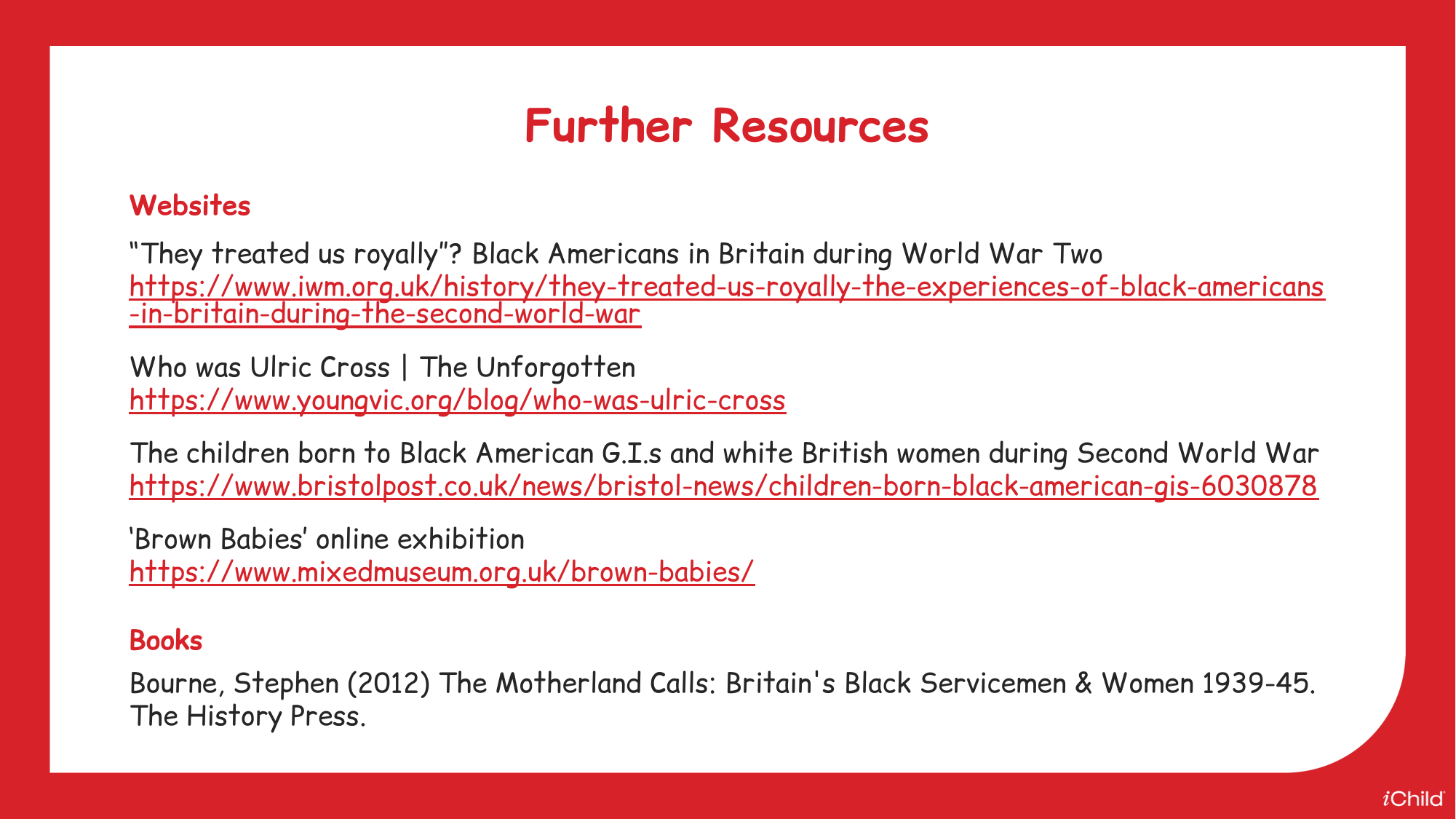

Further Resources
Websites
“They treated us royally”? Black Americans in Britain during World War Two
https://www.iwm.org.uk/history/they-treated-us-royally-the-experiences-of-black-americans-in-britain-during-the-second-world-war
Who was Ulric Cross | The Unforgotten
https://www.youngvic.org/blog/who-was-ulric-cross
The children born to Black American G.I.s and white British women during Second World War
https://www.bristolpost.co.uk/news/bristol-news/children-born-black-american-gis-6030878
‘Brown Babies’ online exhibition
https://www.mixedmuseum.org.uk/brown-babies/
Books
Bourne, Stephen (2012) The Motherland Calls: Britain's Black Servicemen & Women 1939-45. The History Press.